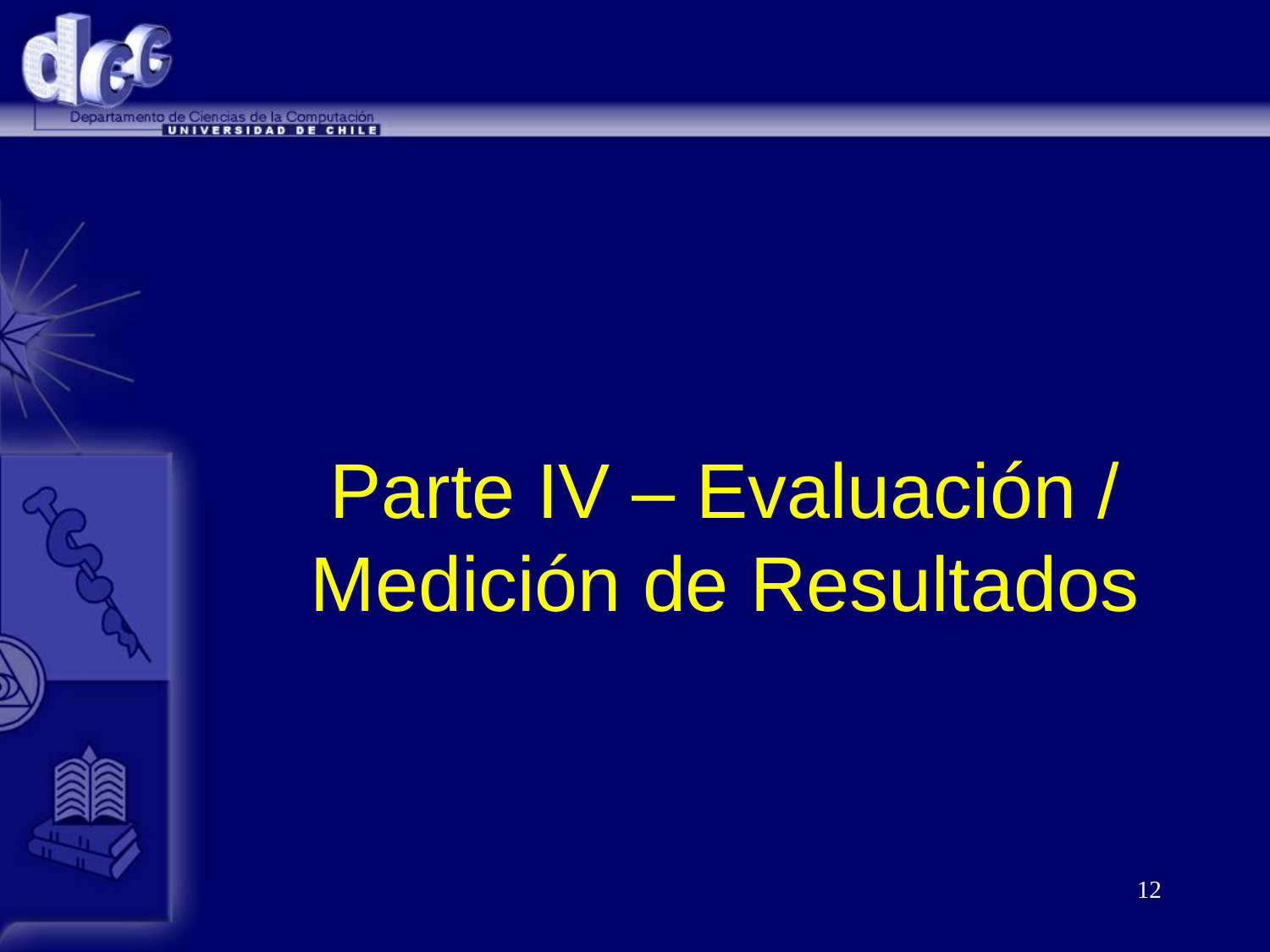

# Parte IV – Evaluación / Medición de Resultados
12